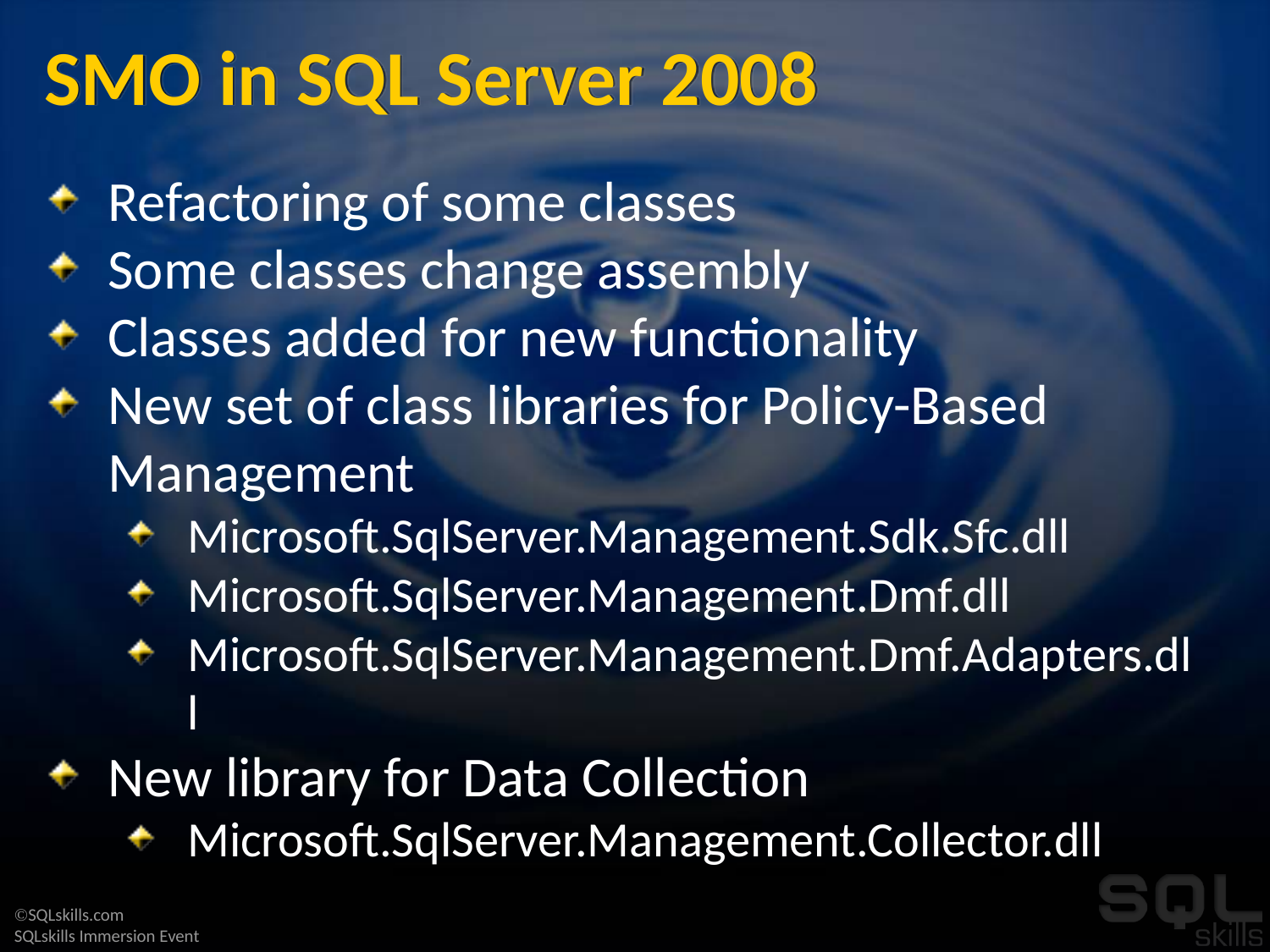

# SMO in SQL Server 2008
Refactoring of some classes
Some classes change assembly
Classes added for new functionality
New set of class libraries for Policy-Based Management
Microsoft.SqlServer.Management.Sdk.Sfc.dll
Microsoft.SqlServer.Management.Dmf.dll
Microsoft.SqlServer.Management.Dmf.Adapters.dll
New library for Data Collection
Microsoft.SqlServer.Management.Collector.dll